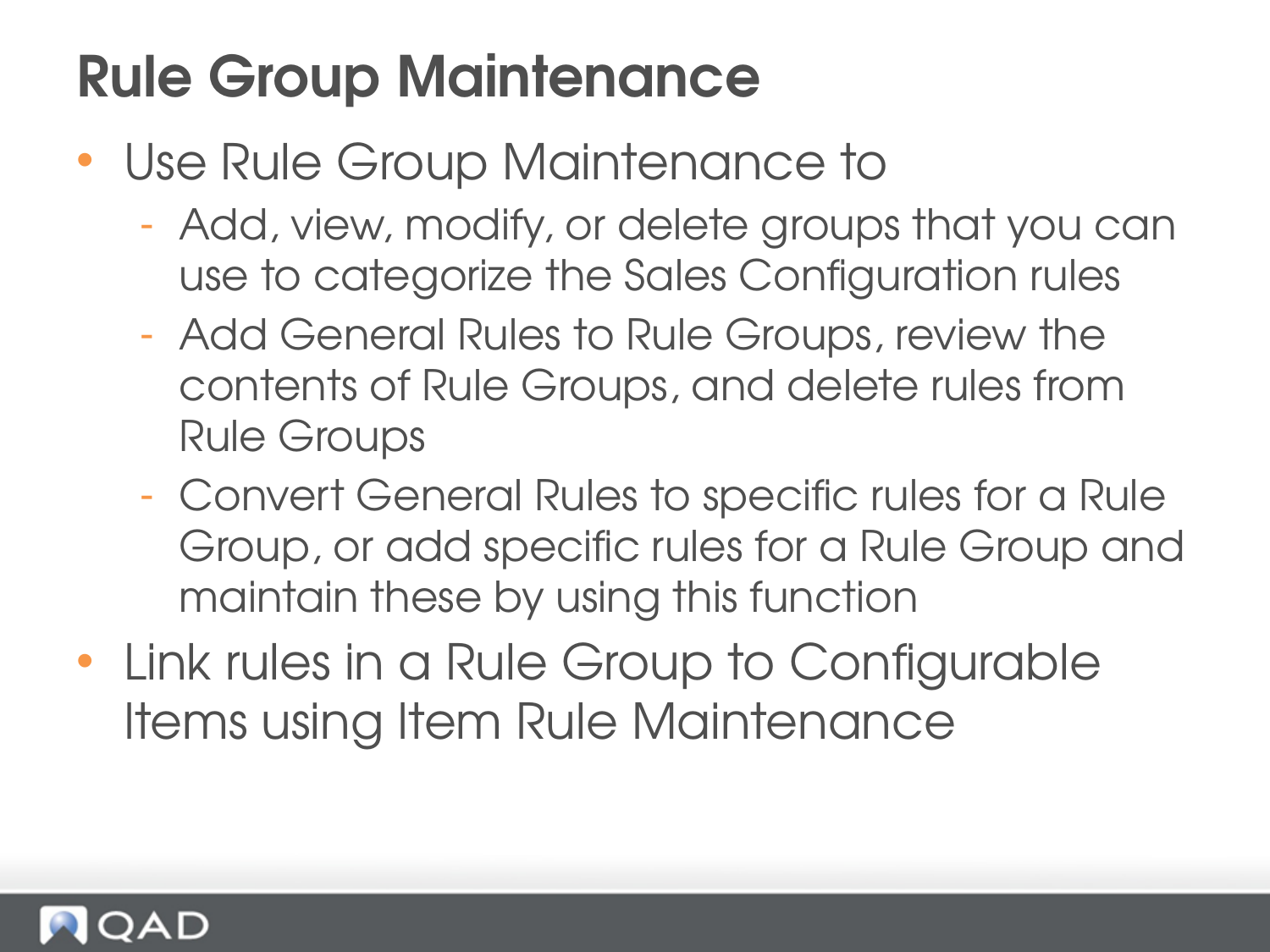

# Rule Group Maintenance
Use Rule Group Maintenance to
Add, view, modify, or delete groups that you can use to categorize the Sales Configuration rules
Add General Rules to Rule Groups, review the contents of Rule Groups, and delete rules from Rule Groups
Convert General Rules to specific rules for a Rule Group, or add specific rules for a Rule Group and maintain these by using this function
Link rules in a Rule Group to Configurable Items using Item Rule Maintenance